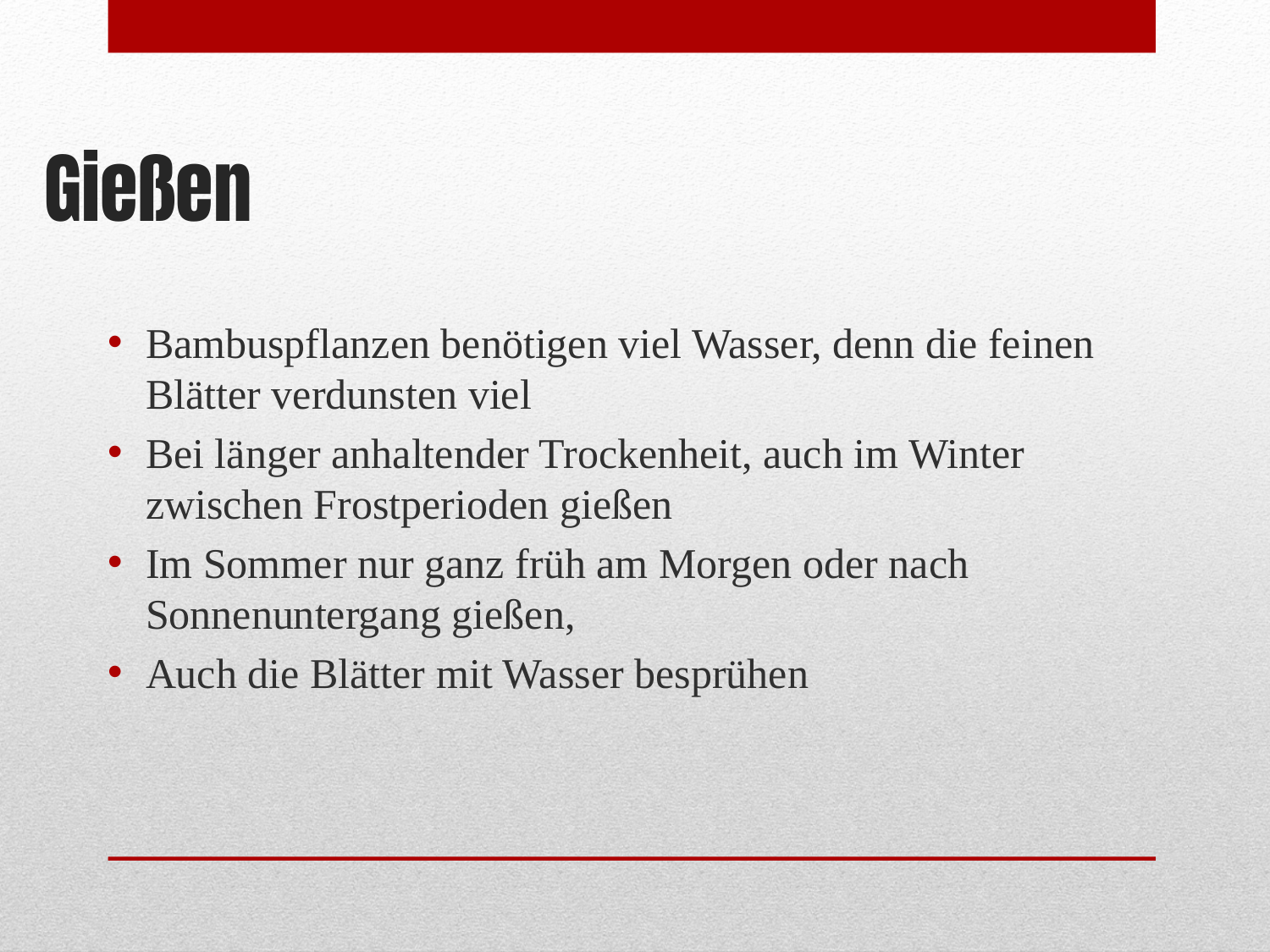

# Gießen
Bambuspflanzen benötigen viel Wasser, denn die feinen Blätter verdunsten viel
Bei länger anhaltender Trockenheit, auch im Winter zwischen Frostperioden gießen
Im Sommer nur ganz früh am Morgen oder nach Sonnenuntergang gießen,
Auch die Blätter mit Wasser besprühen